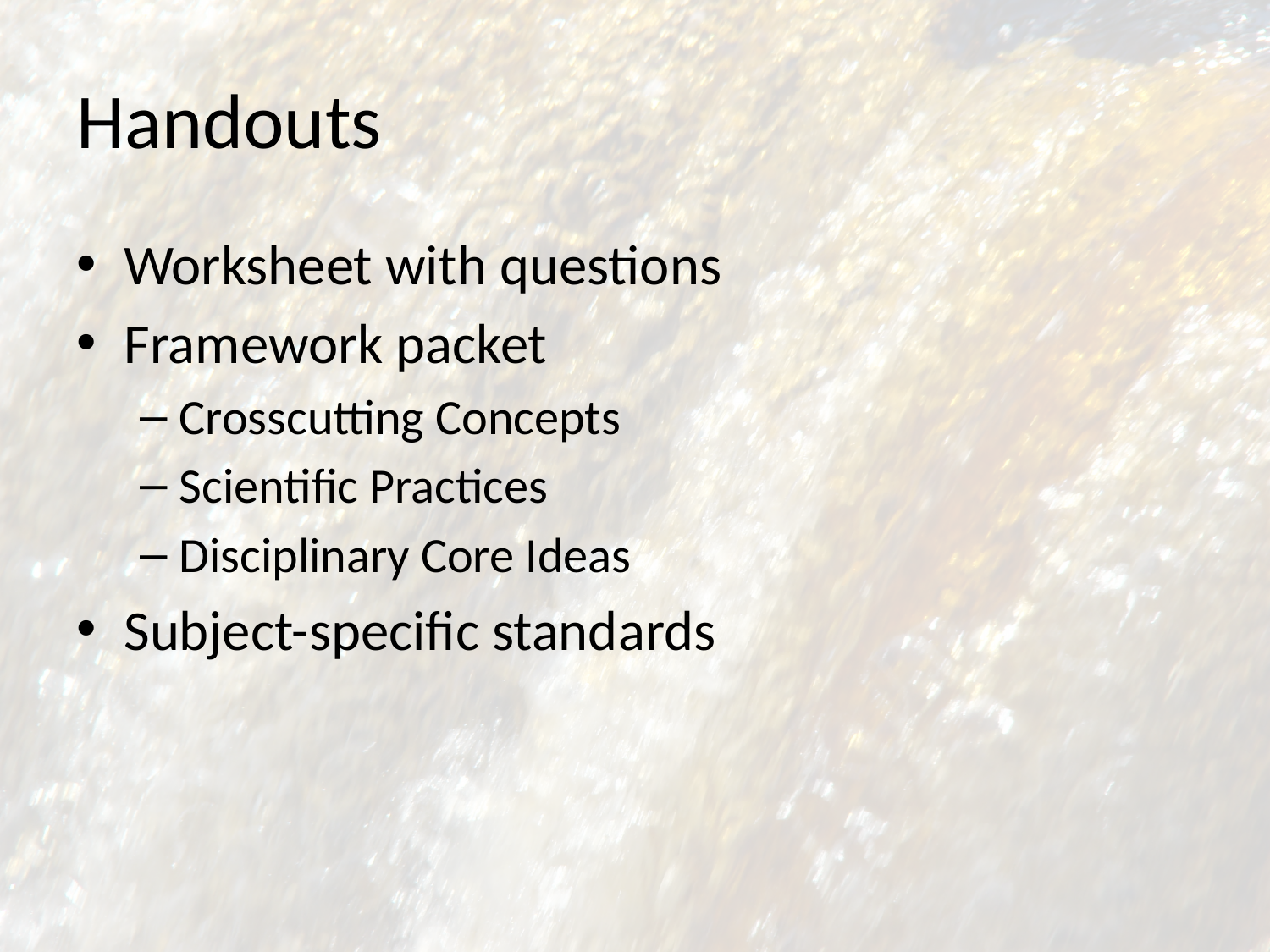

# Handouts
Worksheet with questions
Framework packet
Crosscutting Concepts
Scientific Practices
Disciplinary Core Ideas
Subject-specific standards